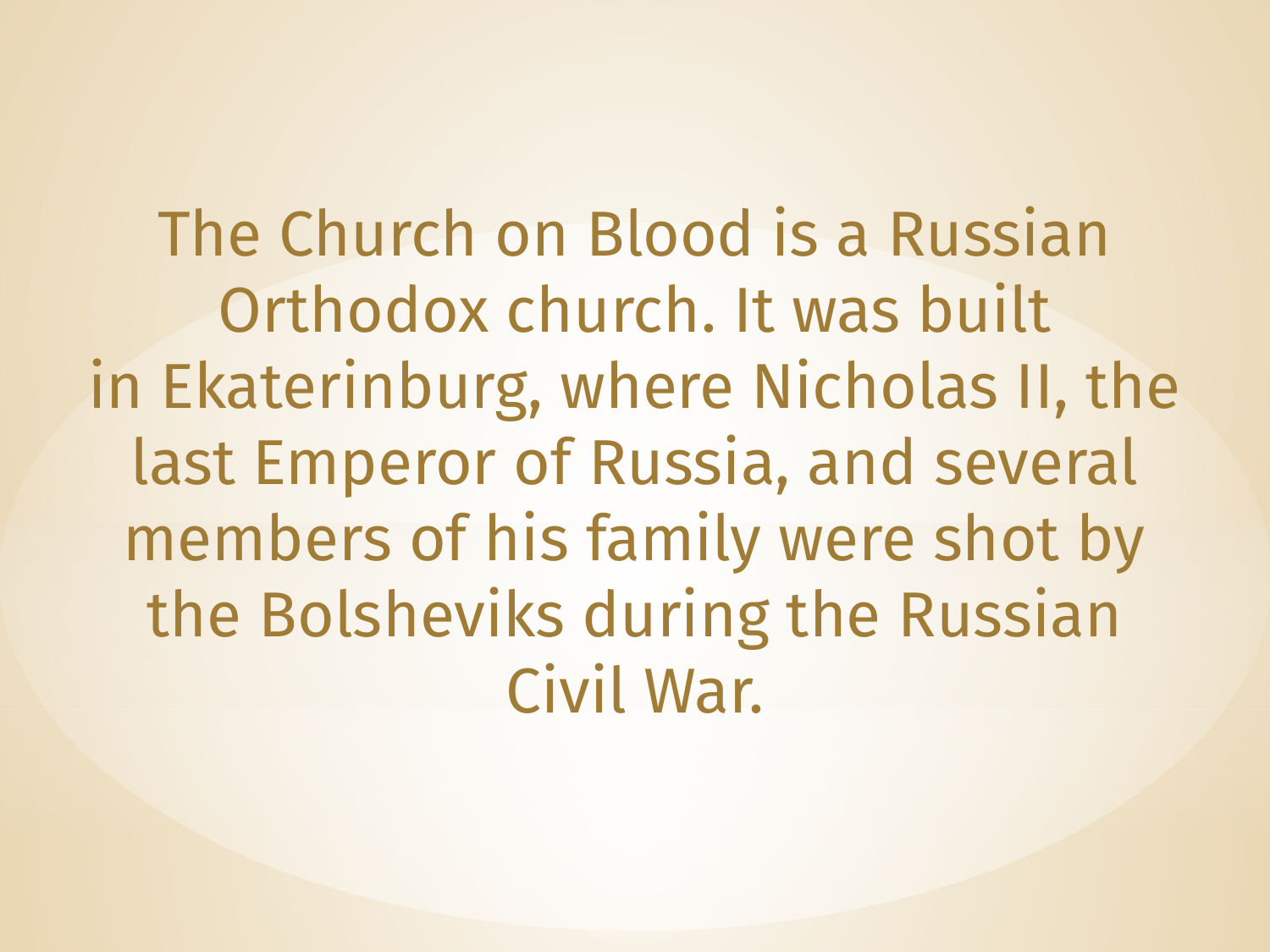

The Church on Blood is a Russian Orthodox church. It was built in Ekaterinburg, where Nicholas II, the last Emperor of Russia, and several members of his family were shot by the Bolsheviks during the Russian Civil War.